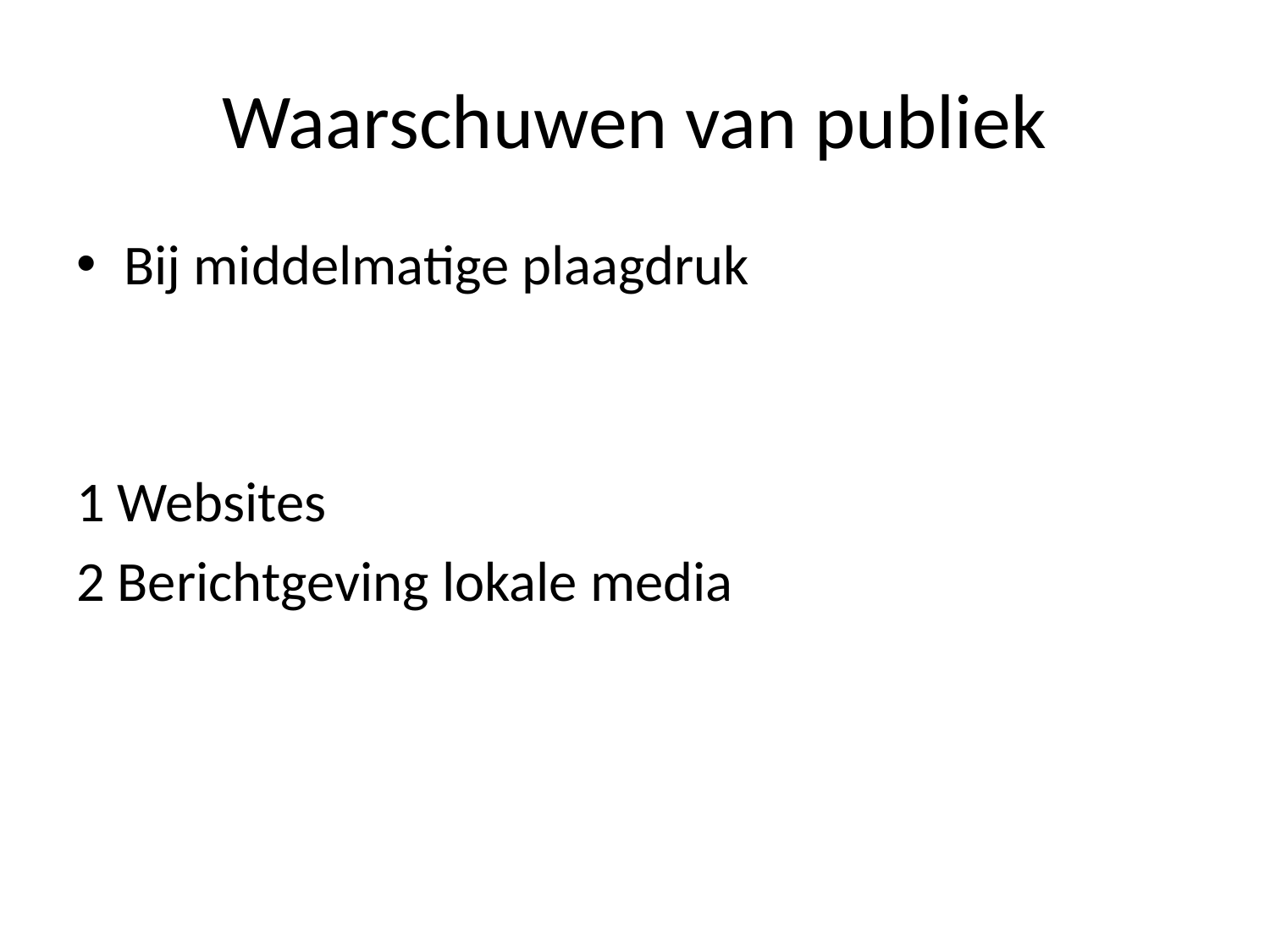

# Waarschuwen van publiek
Bij middelmatige plaagdruk

1 Websites
2 Berichtgeving lokale media